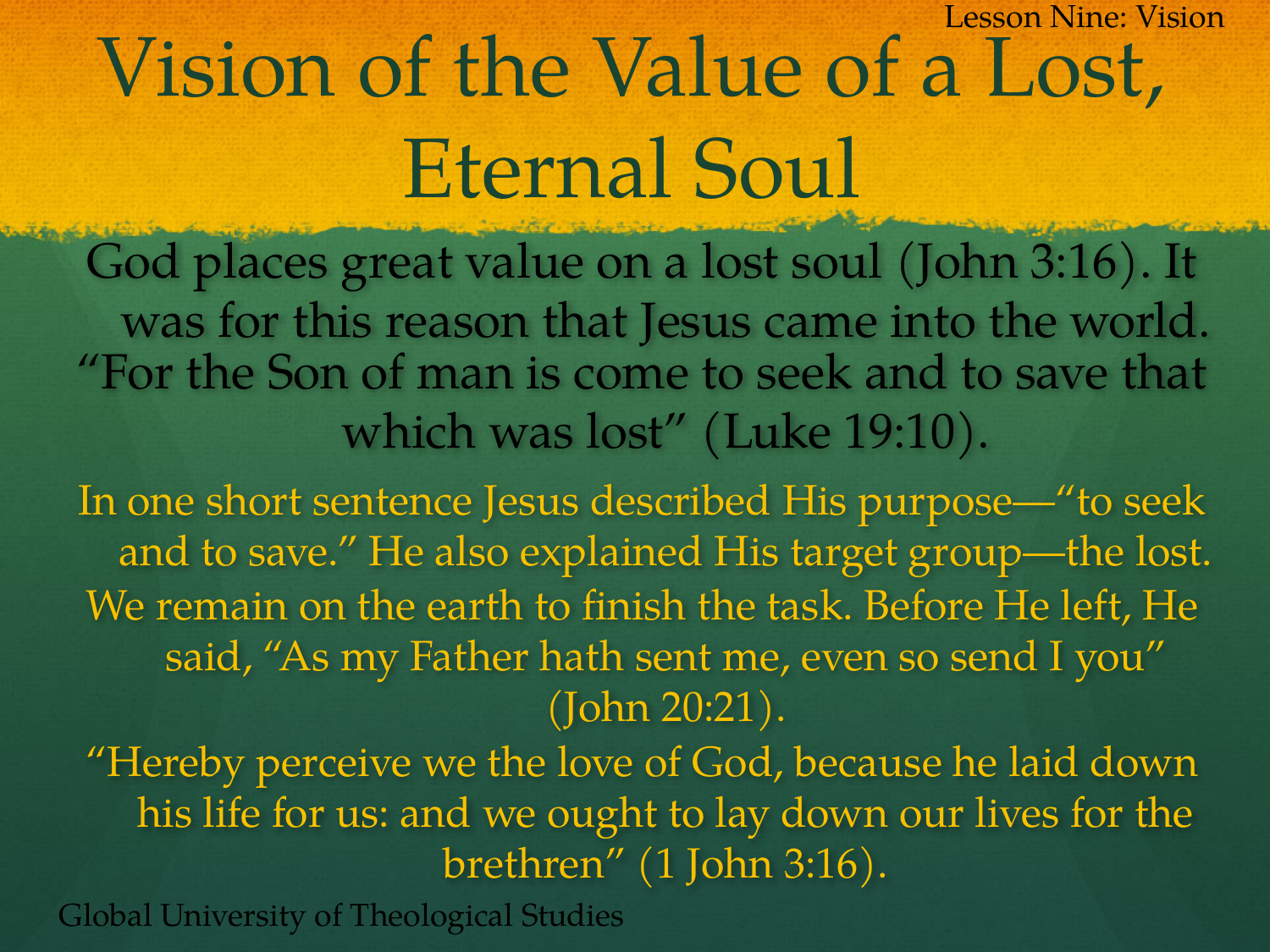

Lesson Nine: Vision

# Vision of the Value of a Lost, Eternal Soul
God places great value on a lost soul (John 3:16). It was for this reason that Jesus came into the world.
“For the Son of man is come to seek and to save that which was lost” (Luke 19:10).
In one short sentence Jesus described His purpose—“to seek and to save.” He also explained His target group—the lost.
We remain on the earth to finish the task. Before He left, He said, “As my Father hath sent me, even so send I you” (John 20:21).
“Hereby perceive we the love of God, because he laid down his life for us: and we ought to lay down our lives for the brethren” (1 John 3:16).
Global University of Theological Studies